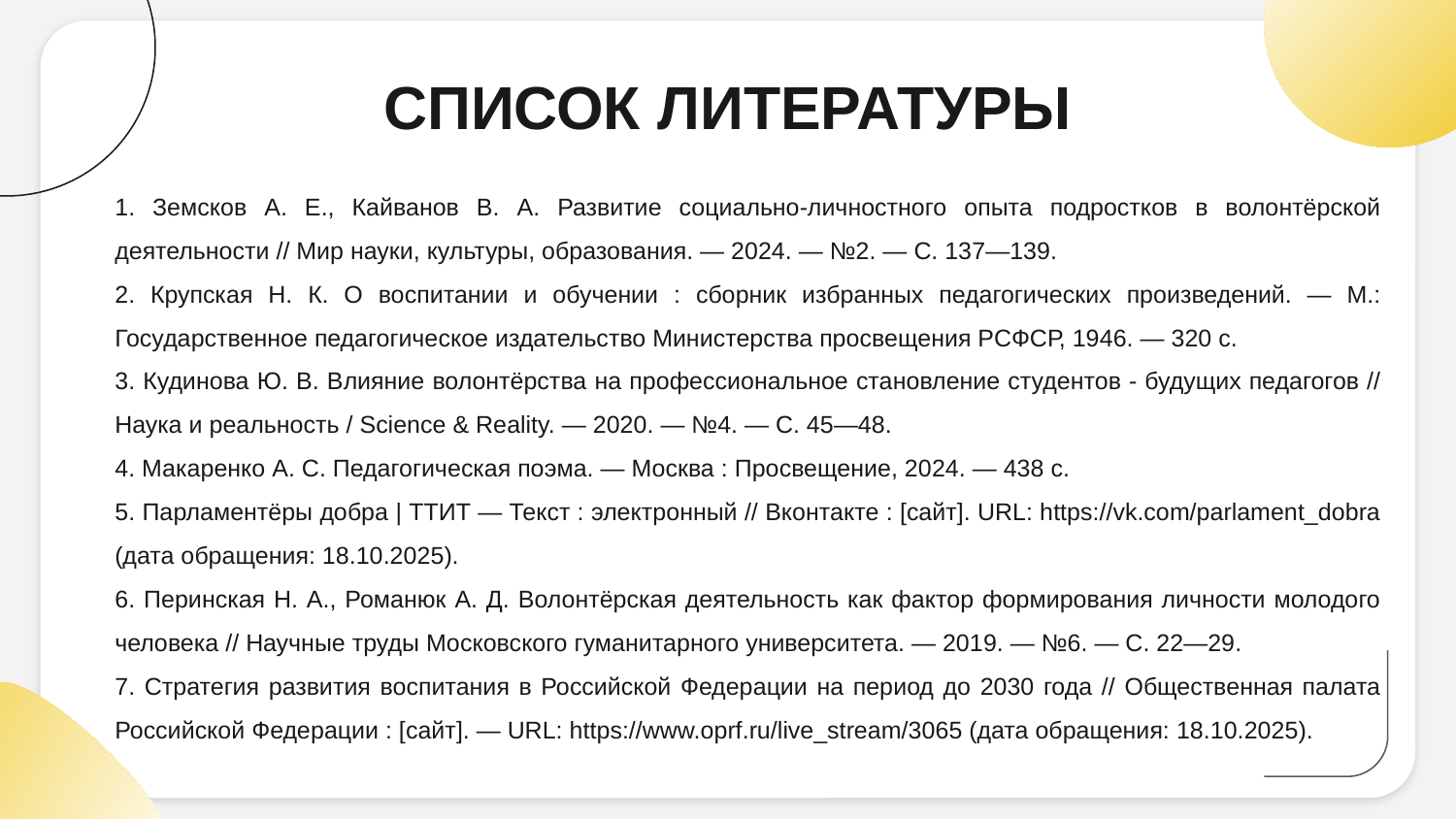

# СПИСОК ЛИТЕРАТУРЫ
1. Земсков А. Е., Кайванов В. А. Развитие социально-личностного опыта подростков в волонтёрской деятельности // Мир науки, культуры, образования. — 2024. — №2. — С. 137—139.
2. Крупская Н. К. О воспитании и обучении : сборник избранных педагогических произведений. — М.: Государственное педагогическое издательство Министерства просвещения РСФСР, 1946. — 320 с.
3. Кудинова Ю. В. Влияние волонтёрства на профессиональное становление студентов - будущих педагогов // Наука и реальность / Science & Reality. — 2020. — №4. — С. 45—48.
4. Макаренко А. С. Педагогическая поэма. — Москва : Просвещение, 2024. — 438 с.
5. Парламентёры добра | ТТИТ — Текст : электронный // Вконтакте : [сайт]. URL: https://vk.com/parlament_dobra (дата обращения: 18.10.2025).
6. Перинская Н. А., Романюк А. Д. Волонтёрская деятельность как фактор формирования личности молодого человека // Научные труды Московского гуманитарного университета. — 2019. — №6. — С. 22—29.
7. Стратегия развития воспитания в Российской Федерации на период до 2030 года // Общественная палата Российской Федерации : [сайт]. — URL: https://www.oprf.ru/live_stream/3065 (дата обращения: 18.10.2025).